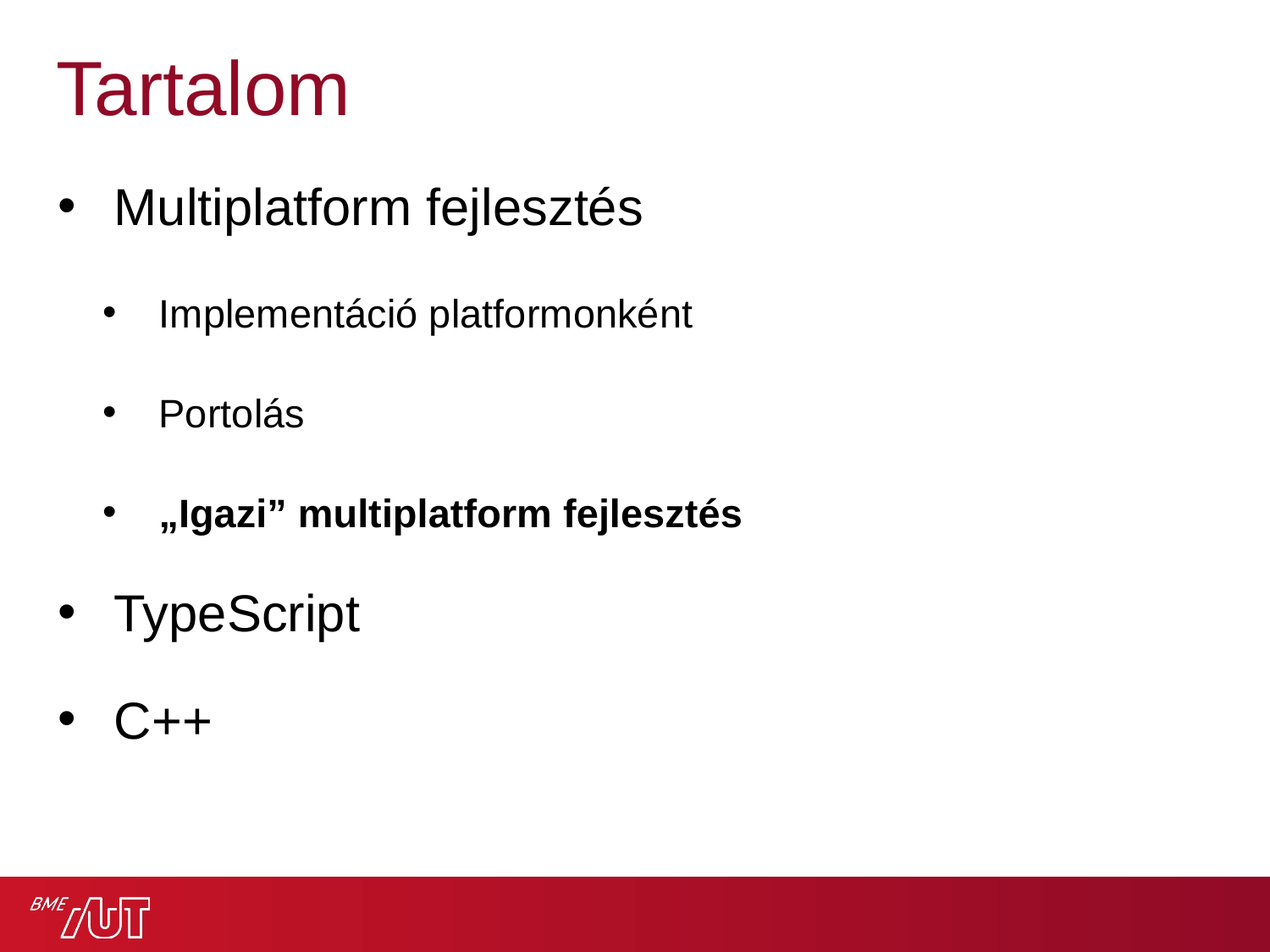

# Tartalom
Multiplatform fejlesztés
Implementáció platformonként
Portolás
„Igazi” multiplatform fejlesztés
TypeScript
C++